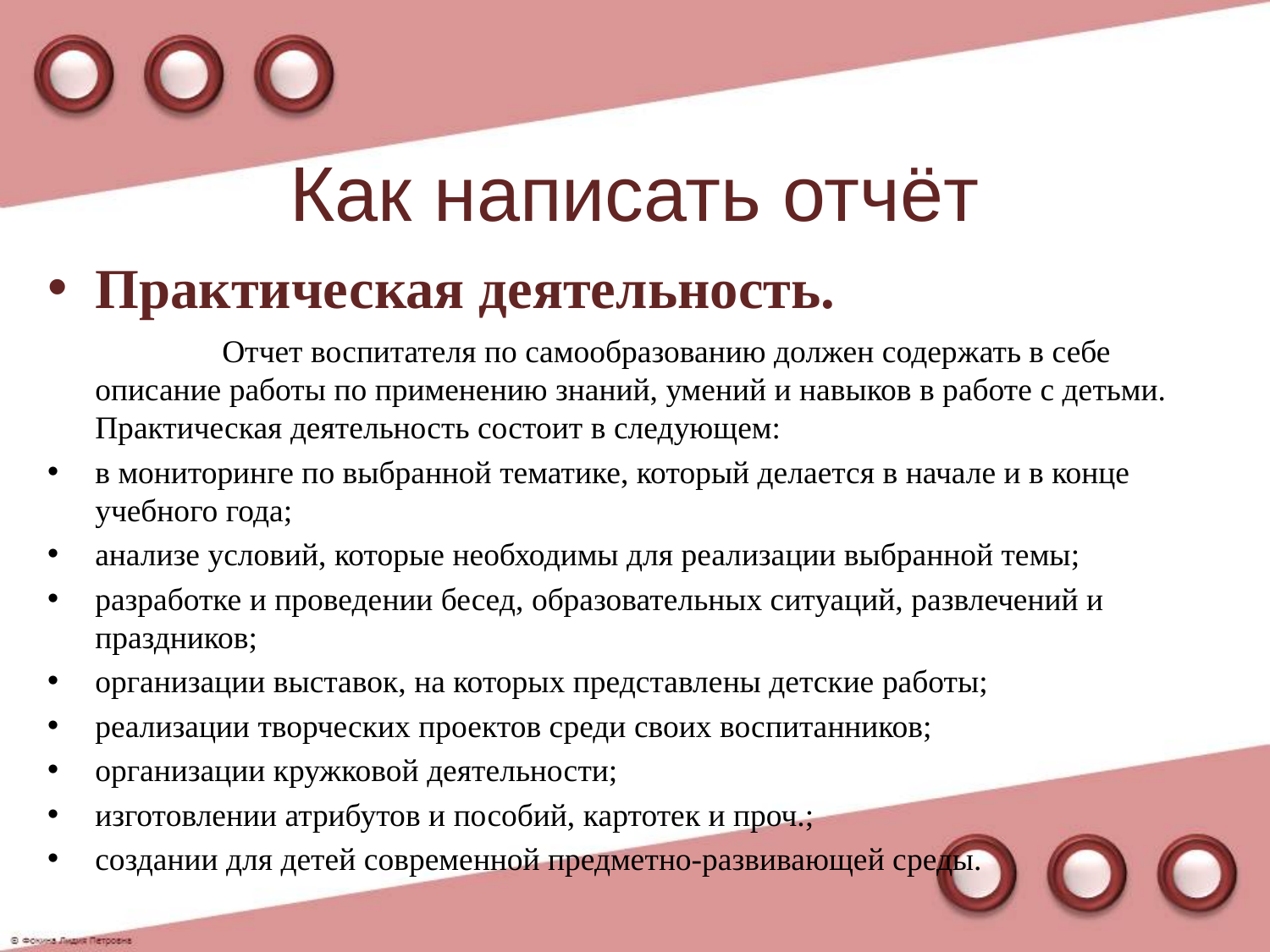

# Как написать отчёт
Практическая деятельность.
      	Отчет воспитателя по самообразованию должен содержать в себе описание работы по применению знаний, умений и навыков в работе с детьми. Практическая деятельность состоит в следующем:
в мониторинге по выбранной тематике, который делается в начале и в конце учебного года;
анализе условий, которые необходимы для реализации выбранной темы;
разработке и проведении бесед, образовательных ситуаций, развлечений и праздников;
организации выставок, на которых представлены детские работы;
реализации творческих проектов среди своих воспитанников;
организации кружковой деятельности;
изготовлении атрибутов и пособий, картотек и проч.;
создании для детей современной предметно-развивающей среды.